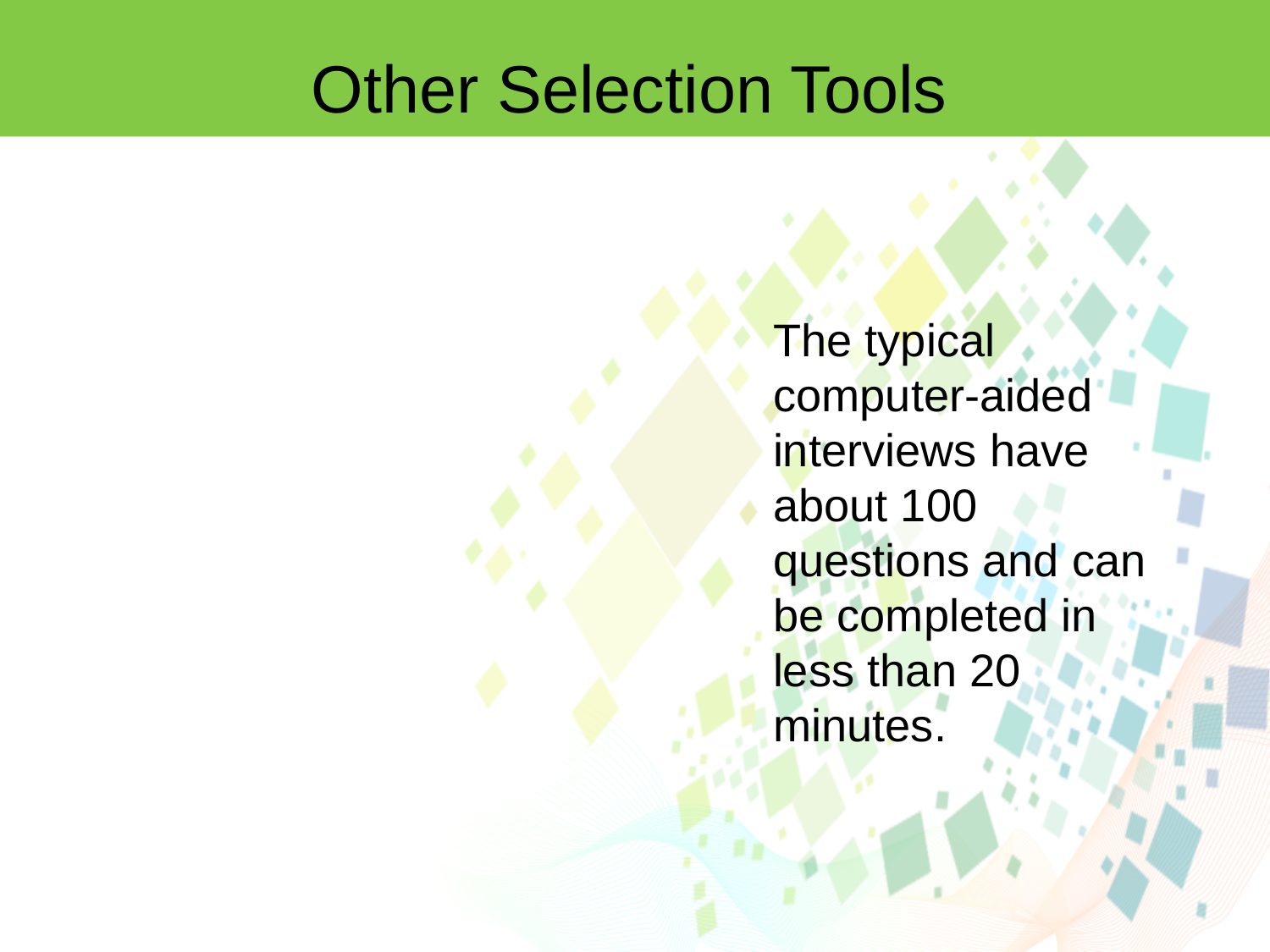

Other Selection Tools
The typical computer-aided interviews have about 100 questions and can be completed in less than 20 minutes.